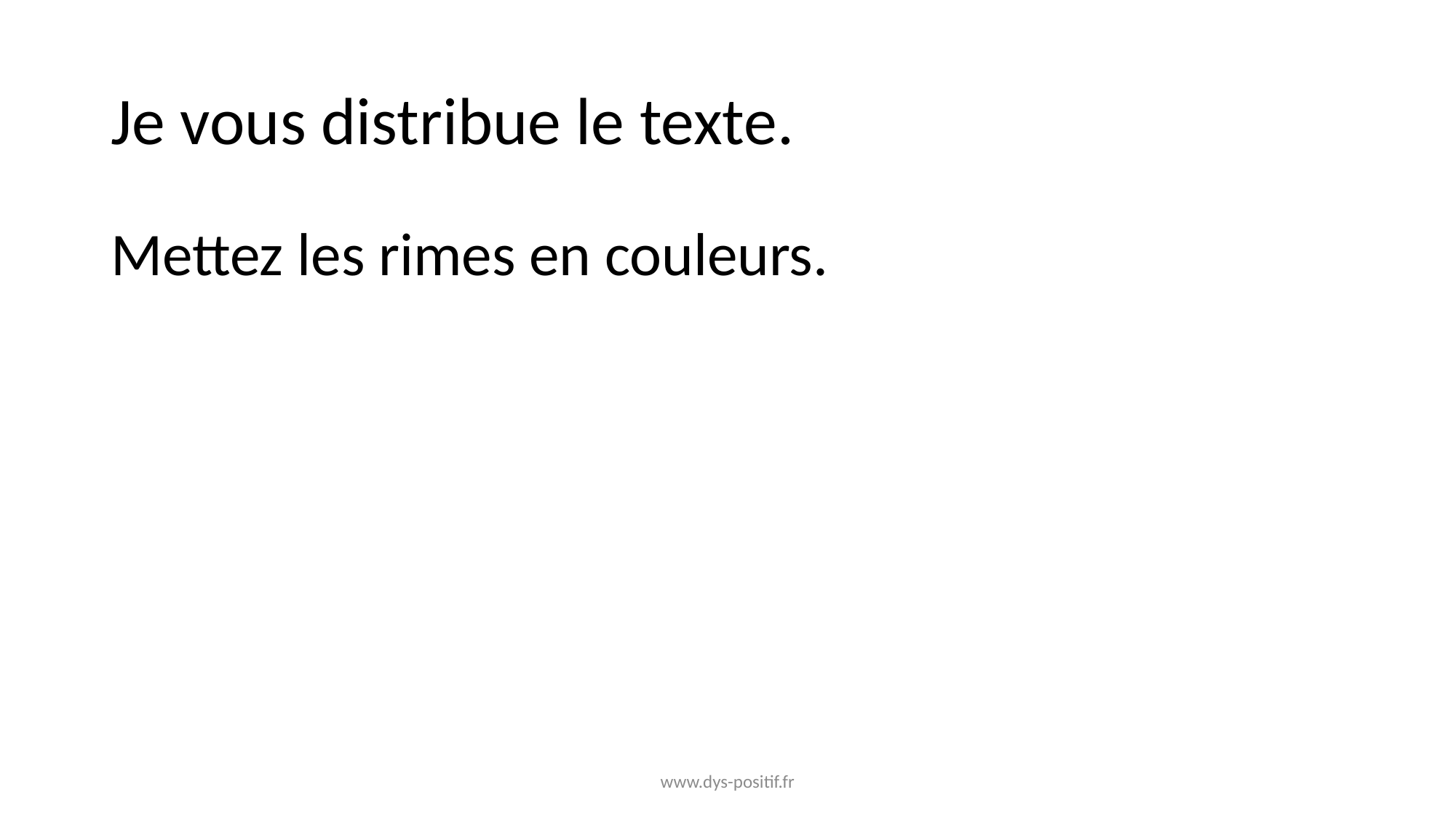

# Je vous distribue le texte.
Mettez les rimes en couleurs.
www.dys-positif.fr